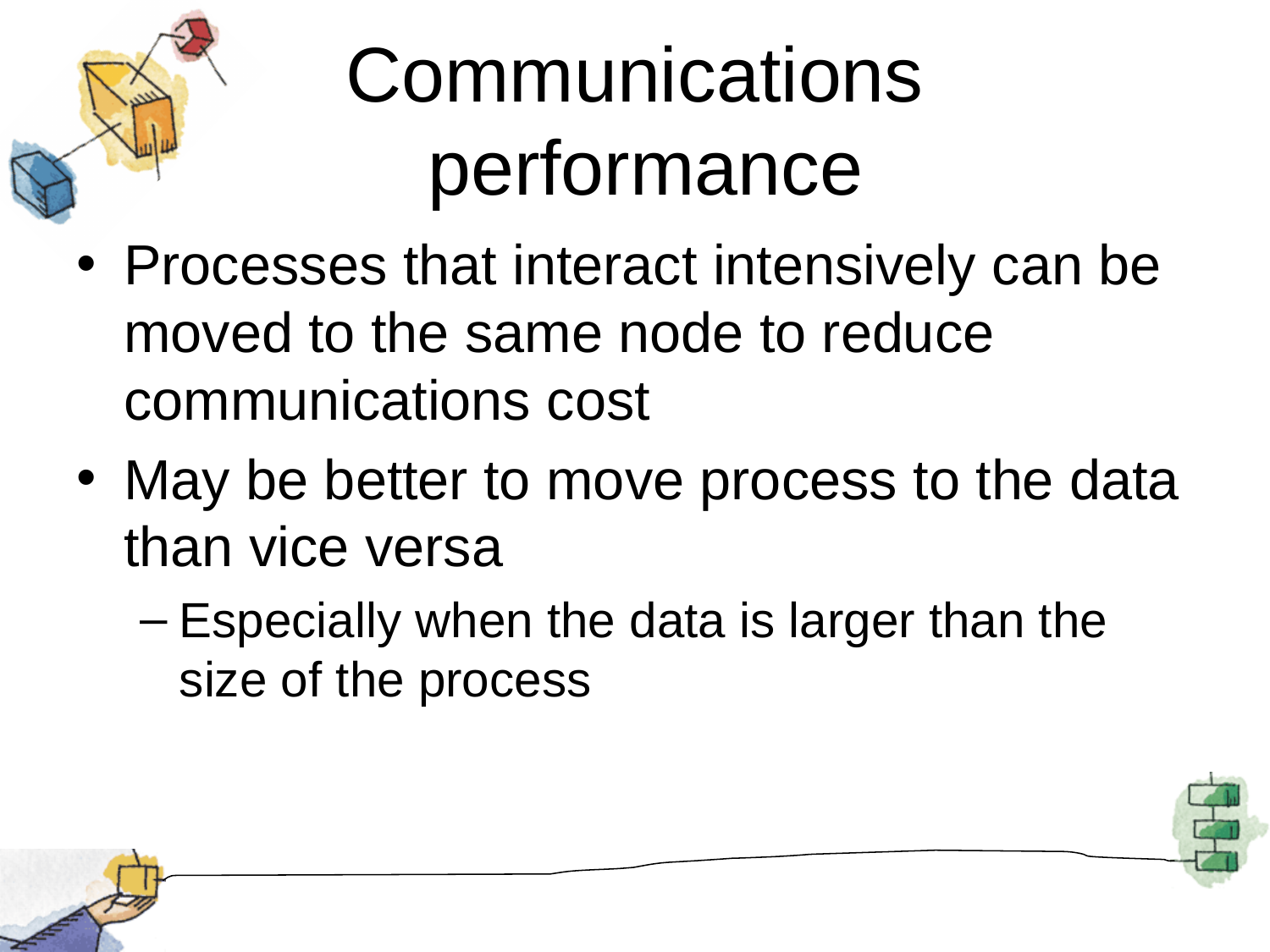

# Communications performance
Processes that interact intensively can be moved to the same node to reduce communications cost
May be better to move process to the data than vice versa
Especially when the data is larger than the size of the process